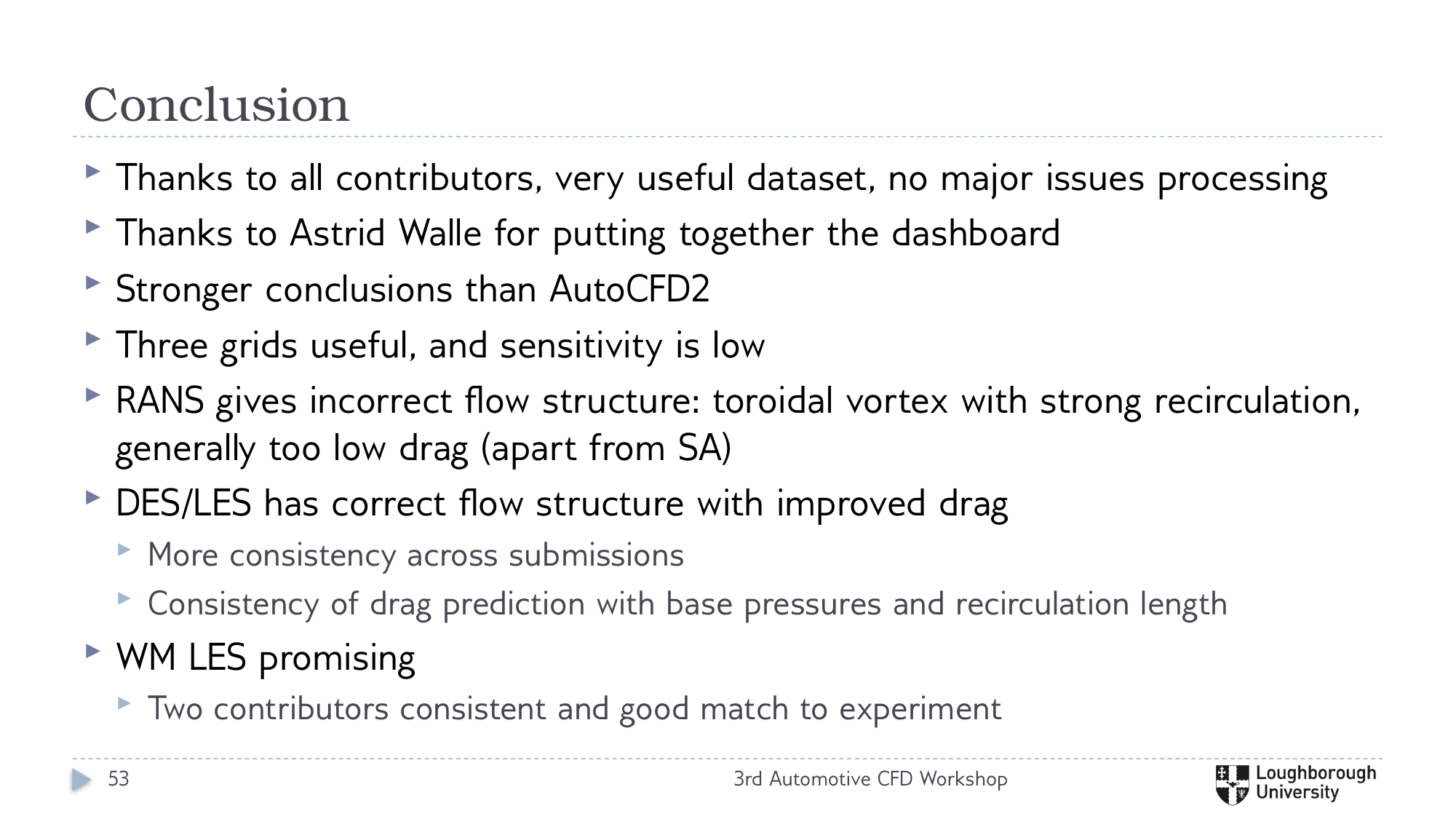

# Conclusion
Thanks to all contributors, very useful dataset, no major issues processing
Thanks to Astrid Walle for putting together the dashboard
Stronger conclusions than AutoCFD2
Three grids useful, and sensitivity is low
RANS gives incorrect flow structure: toroidal vortex with strong recirculation, generally too low drag (apart from SA)
DES/LES has correct flow structure with improved drag
More consistency across submissions
Consistency of drag prediction with base pressures and recirculation length
WM LES promising
Two contributors consistent and good match to experiment
53
3rd Automotive CFD Workshop